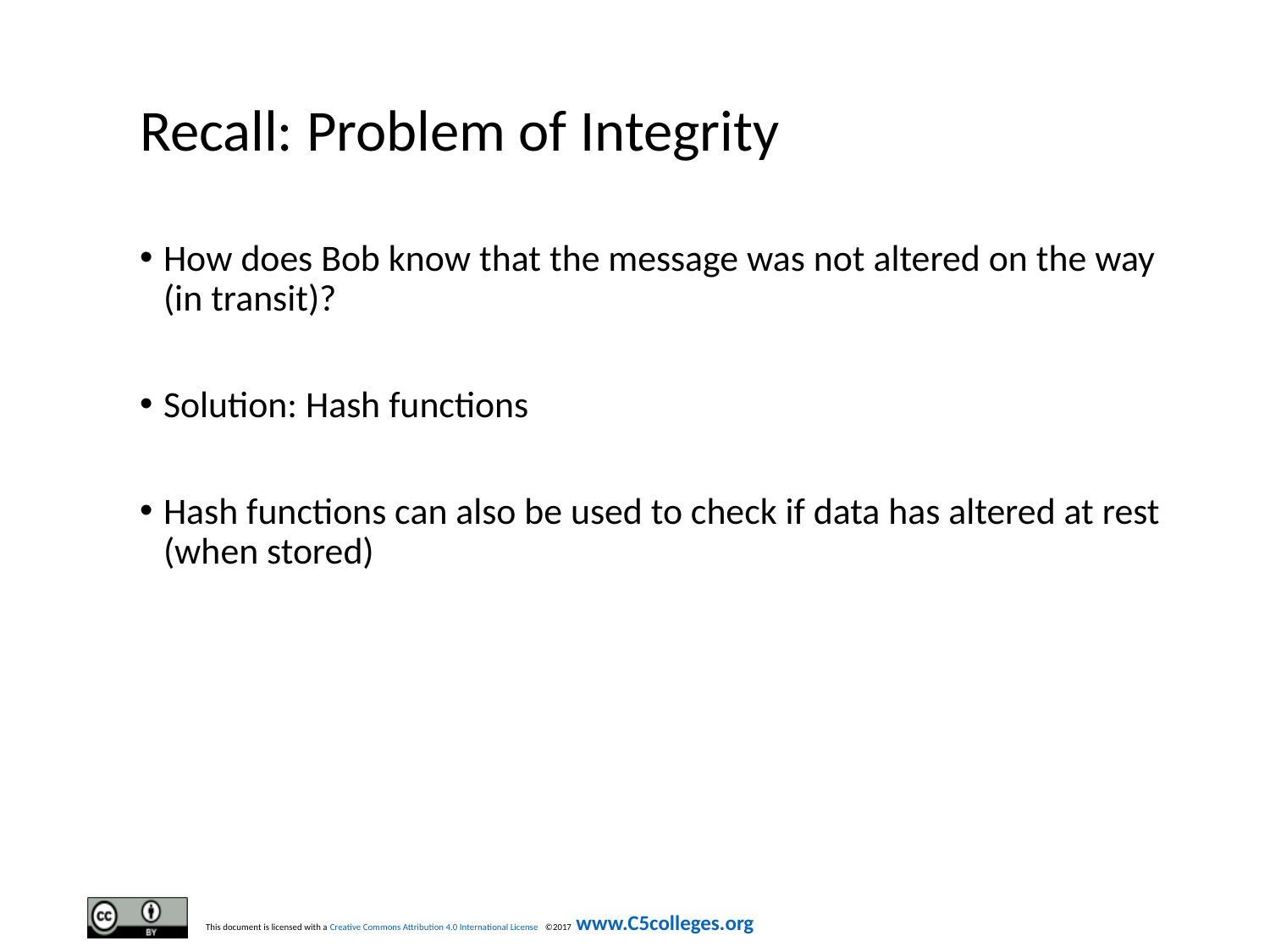

# Recall: Problem of Integrity
How does Bob know that the message was not altered on the way (in transit)?

Solution: Hash functions

Hash functions can also be used to check if data has altered at rest (when stored)